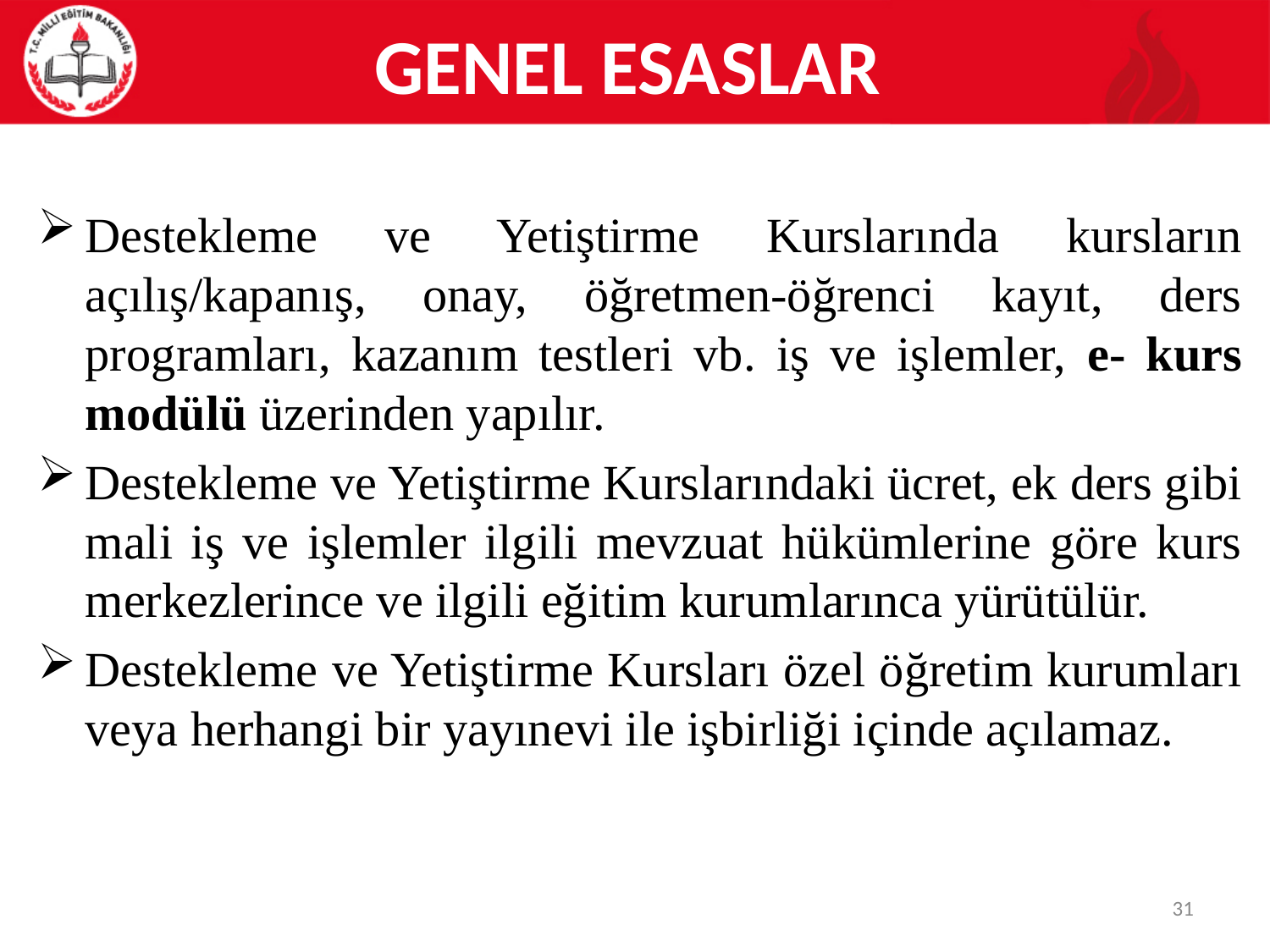

# GENEL ESASLAR

Destekleme ve Yetiştirme Kurslarında kursların açılış/kapanış, onay, öğretmen-öğrenci kayıt, ders programları, kazanım testleri vb. iş ve işlemler, e- kurs modülü üzerinden yapılır.
Destekleme ve Yetiştirme Kurslarındaki ücret, ek ders gibi mali iş ve işlemler ilgili mevzuat hükümlerine göre kurs merkezlerince ve ilgili eğitim kurumlarınca yürütülür.
Destekleme ve Yetiştirme Kursları özel öğretim kurumları veya herhangi bir yayınevi ile işbirliği içinde açılamaz.

31